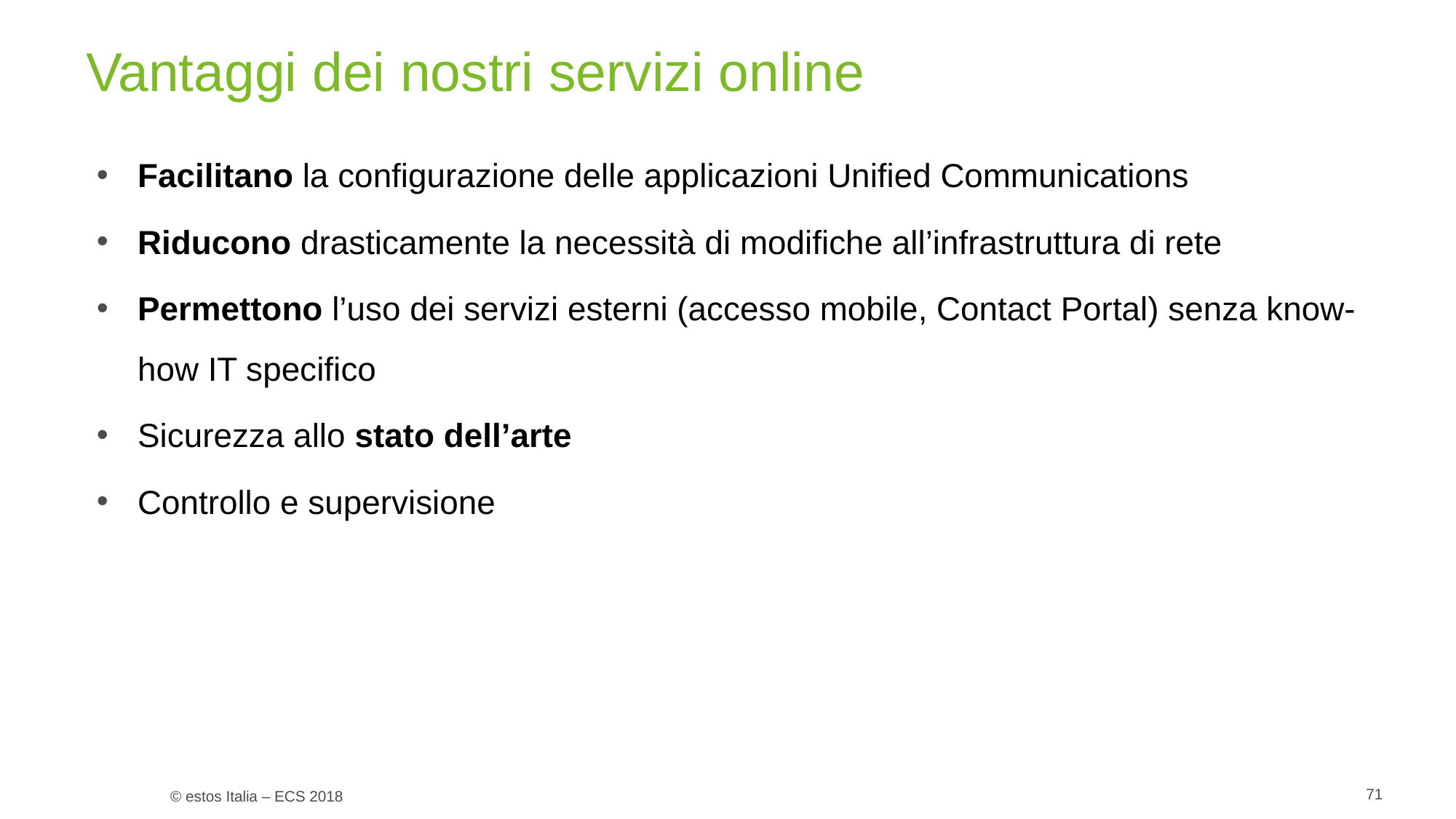

# Vantaggi dei nostri servizi online
Facilitano la configurazione delle applicazioni Unified Communications
Riducono drasticamente la necessità di modifiche all’infrastruttura di rete
Permettono l’uso dei servizi esterni (accesso mobile, Contact Portal) senza know-how IT specifico
Sicurezza allo stato dell’arte
Controllo e supervisione

71
© estos Italia – ECS 2018